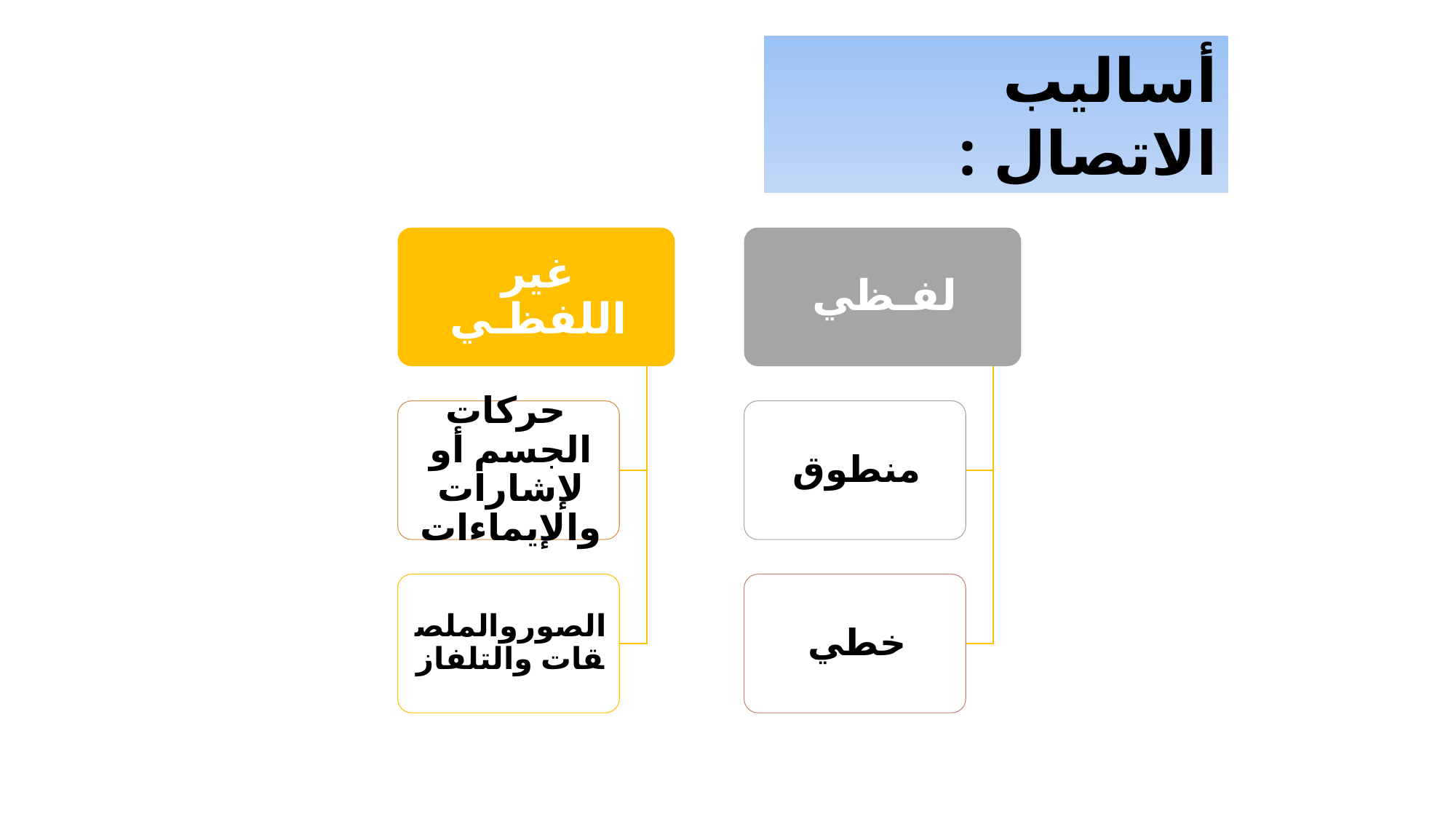

أساليب الاتصال :
لفـظي
منطوق
خطي
غير اللفظـي
 حركات الجسم أو لإشارات والإيماءات
الصوروالملصقات والتلفاز